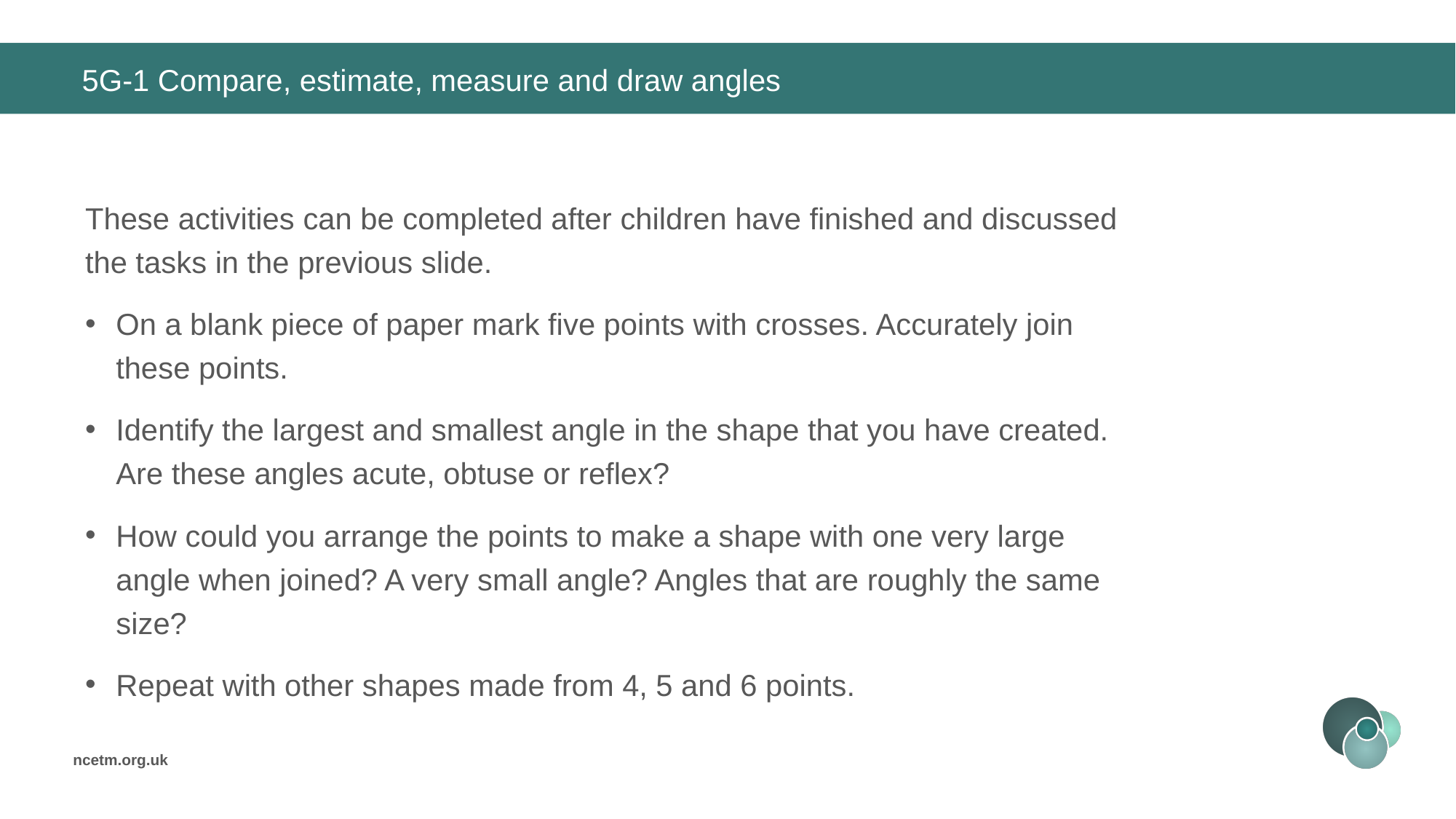

# 5G-1 Compare, estimate, measure and draw angles
These activities can be completed after children have finished and discussed the tasks in the previous slide.
On a blank piece of paper mark five points with crosses. Accurately join these points.
Identify the largest and smallest angle in the shape that you have created. Are these angles acute, obtuse or reflex?
How could you arrange the points to make a shape with one very large angle when joined? A very small angle? Angles that are roughly the same size?
Repeat with other shapes made from 4, 5 and 6 points.